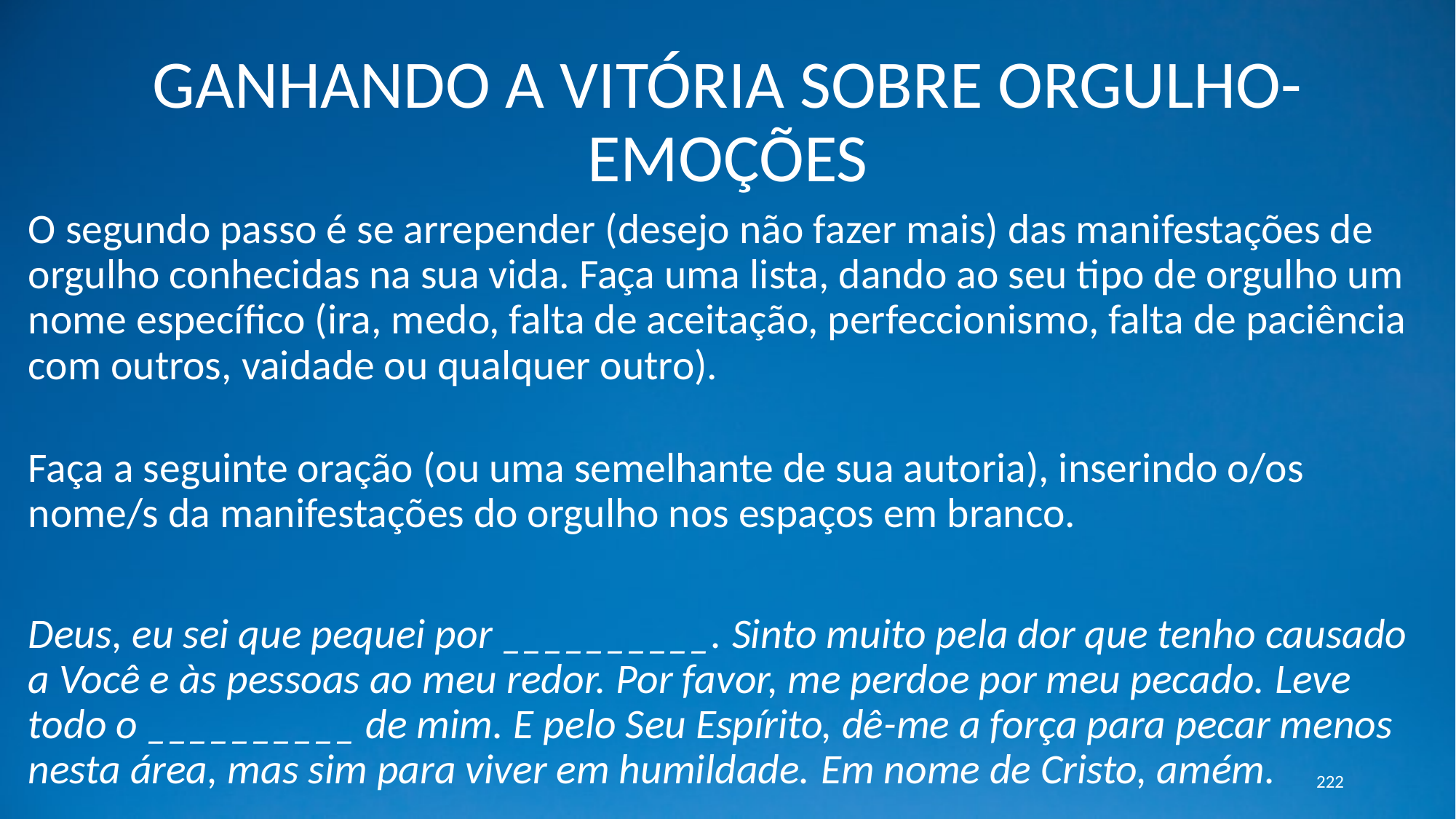

# GANHANDO A VITÓRIA SOBRE ORGULHO-EMOÇÕES
O segundo passo é se arrepender (desejo não fazer mais) das manifestações de orgulho conhecidas na sua vida. Faça uma lista, dando ao seu tipo de orgulho um nome específico (ira, medo, falta de aceitação, perfeccionismo, falta de paciência com outros, vaidade ou qualquer outro).

Faça a seguinte oração (ou uma semelhante de sua autoria), inserindo o/os nome/s da manifestações do orgulho nos espaços em branco.

Deus, eu sei que pequei por __________. Sinto muito pela dor que tenho causado a Você e às pessoas ao meu redor. Por favor, me perdoe por meu pecado. Leve todo o __________ de mim. E pelo Seu Espírito, dê-me a força para pecar menos nesta área, mas sim para viver em humildade. Em nome de Cristo, amém.

222